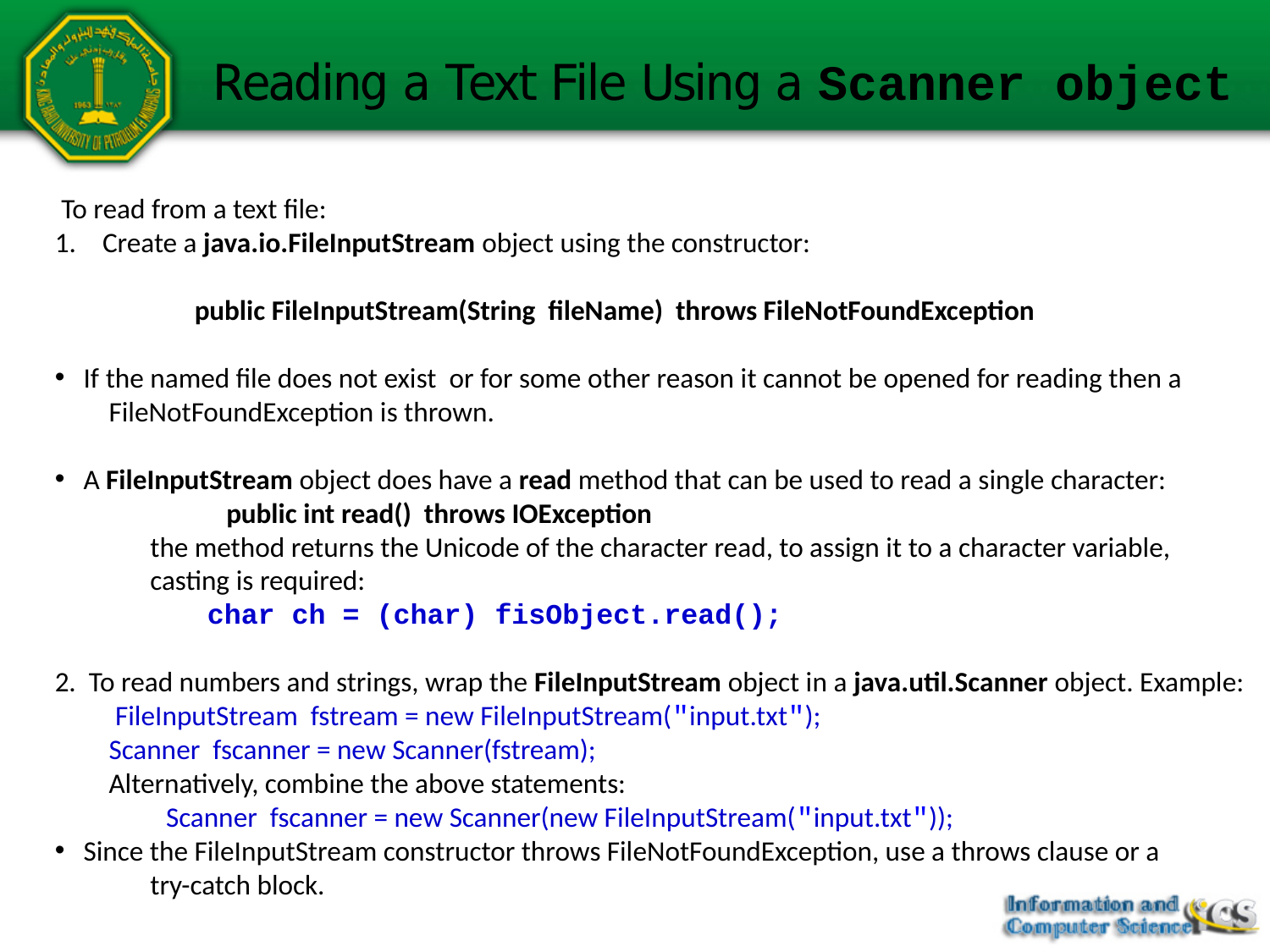

# Reading a Text File Using a Scanner object
 To read from a text file:
Create a java.io.FileInputStream object using the constructor:

                      public FileInputStream(String  fileName)  throws FileNotFoundException

  If the named file does not exist  or for some other reason it cannot be opened for reading then a
      FileNotFoundException is thrown.

  A FileInputStream object does have a read method that can be used to read a single character:
                           public int read()  throws IOException
               the method returns the Unicode of the character read, to assign it to a character variable,
               casting is required:
	    char ch = (char) fisObject.read();

2.  To read numbers and strings, wrap the FileInputStream object in a java.util.Scanner object. Example:
       FileInputStream  fstream = new FileInputStream("input.txt");
      Scanner  fscanner = new Scanner(fstream);
      Alternatively, combine the above statements:
               Scanner  fscanner = new Scanner(new FileInputStream("input.txt"));
  Since the FileInputStream constructor throws FileNotFoundException, use a throws clause or a
               try-catch block.